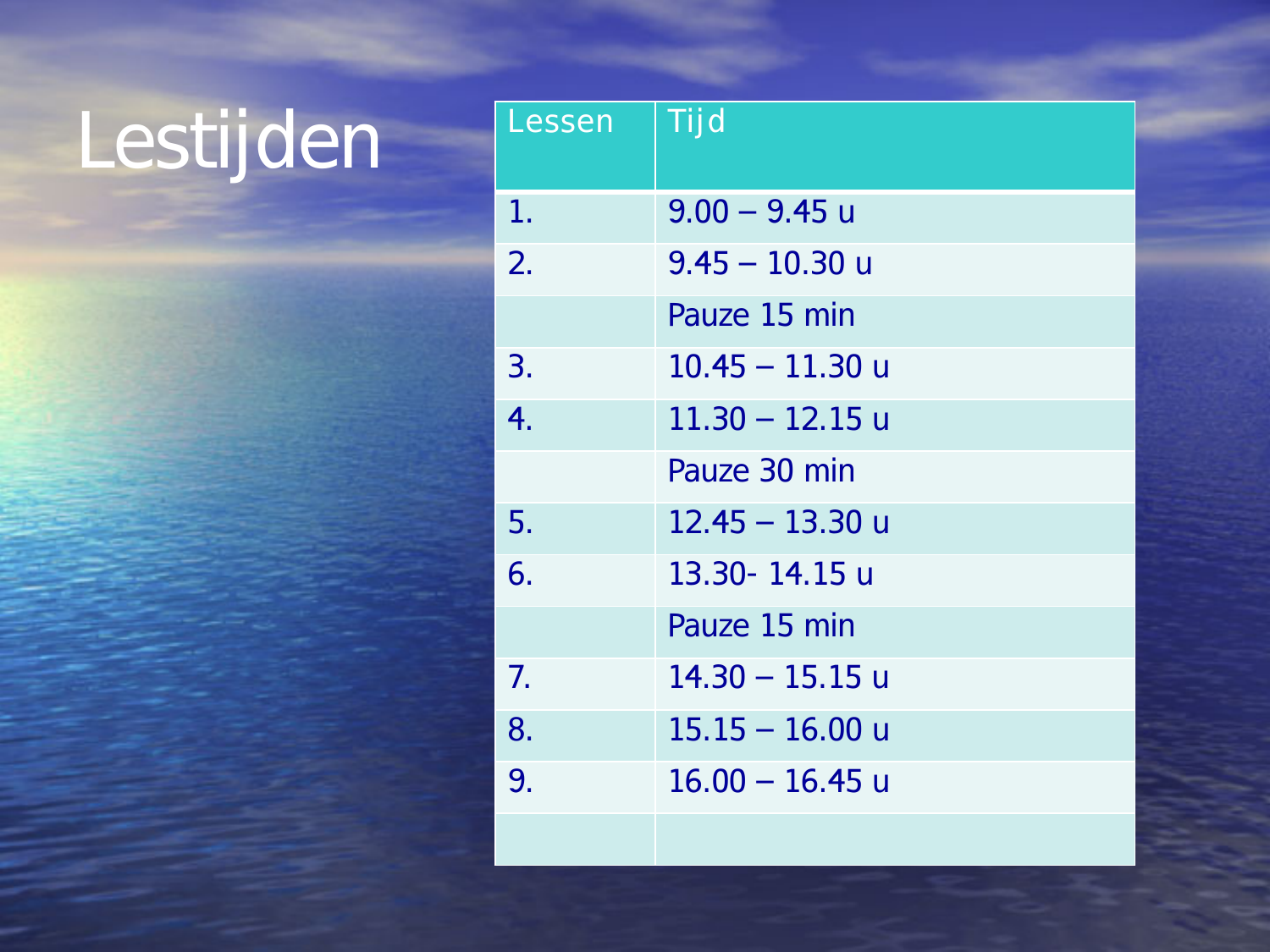

# Lestijden
| Lessen | Tijd |
| --- | --- |
| 1. | 9.00 – 9.45 u |
| 2. | 9.45 – 10.30 u |
|  | Pauze 15 min |
| 3. | 10.45 – 11.30 u |
| 4. | 11.30 – 12.15 u |
|  | Pauze 30 min |
| 5. | 12.45 – 13.30 u |
| 6. | 13.30- 14.15 u |
|  | Pauze 15 min |
| 7. | 14.30 – 15.15 u |
| 8. | 15.15 – 16.00 u |
| 9. | 16.00 – 16.45 u |
|  |  |